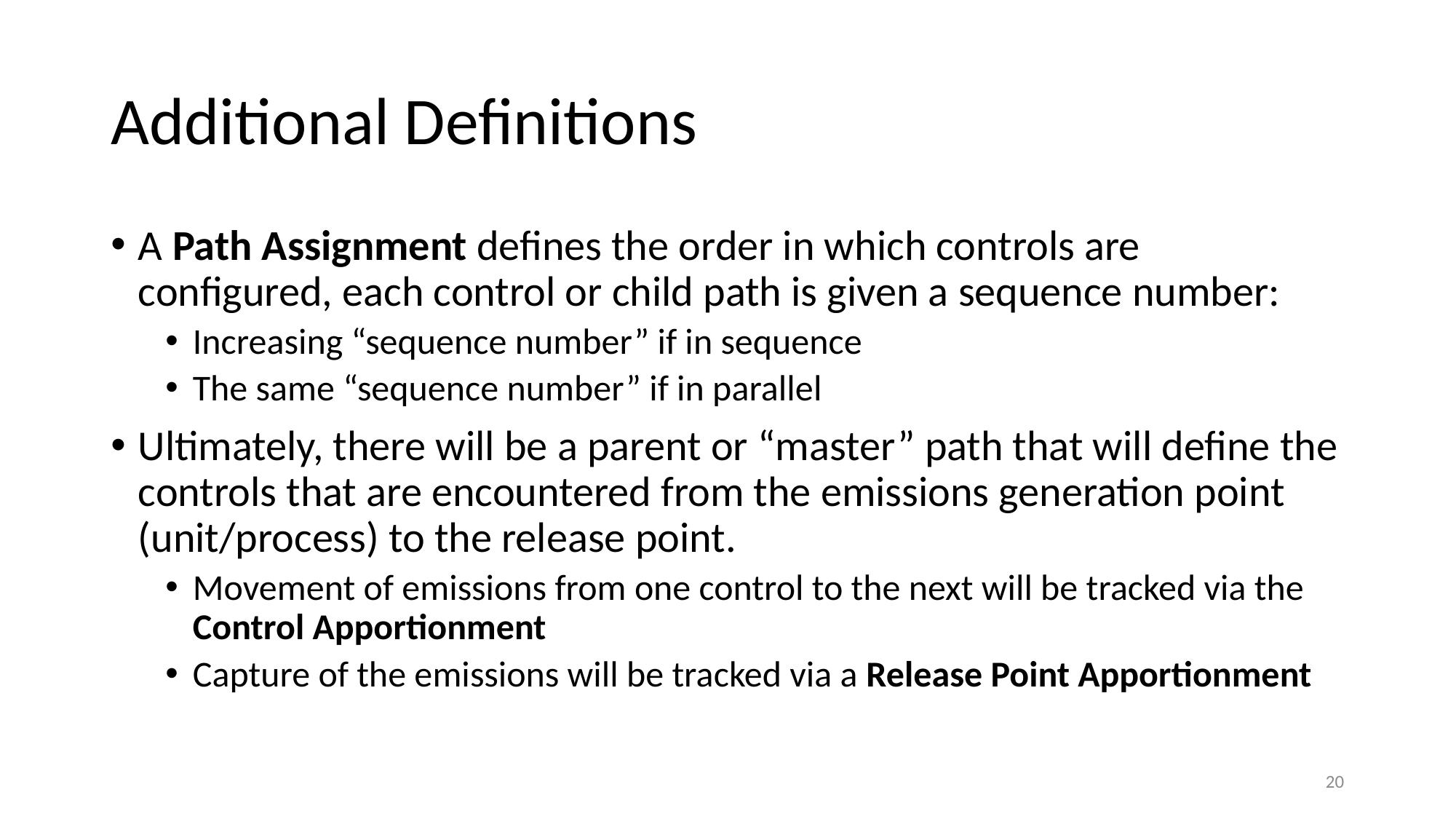

# Additional Definitions
A Path Assignment defines the order in which controls are configured, each control or child path is given a sequence number:
Increasing “sequence number” if in sequence
The same “sequence number” if in parallel
Ultimately, there will be a parent or “master” path that will define the controls that are encountered from the emissions generation point (unit/process) to the release point.
Movement of emissions from one control to the next will be tracked via the Control Apportionment
Capture of the emissions will be tracked via a Release Point Apportionment

20